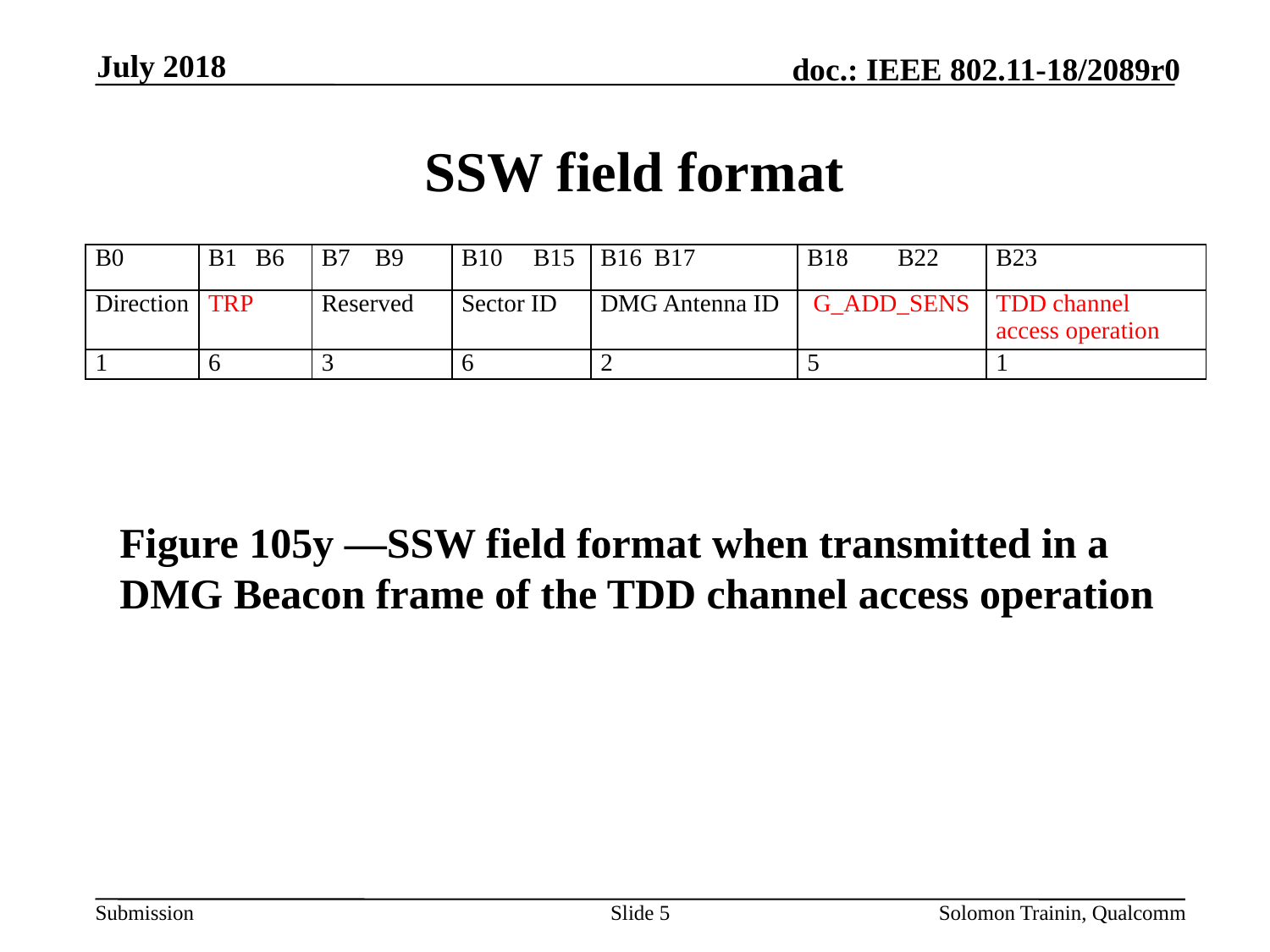

July 2018
# SSW field format
| B0 | B1 B6 | B7 B9 | B10 B15 | B16 B17 | B18 B22 | B23 |
| --- | --- | --- | --- | --- | --- | --- |
| Direction | TRP | Reserved | Sector ID | DMG Antenna ID | G\_ADD\_SENS | TDD channel access operation |
| 1 | 6 | 3 | 6 | 2 | 5 | 1 |
Figure 105y —SSW field format when transmitted in a DMG Beacon frame of the TDD channel access operation
Slide 5
Solomon Trainin, Qualcomm